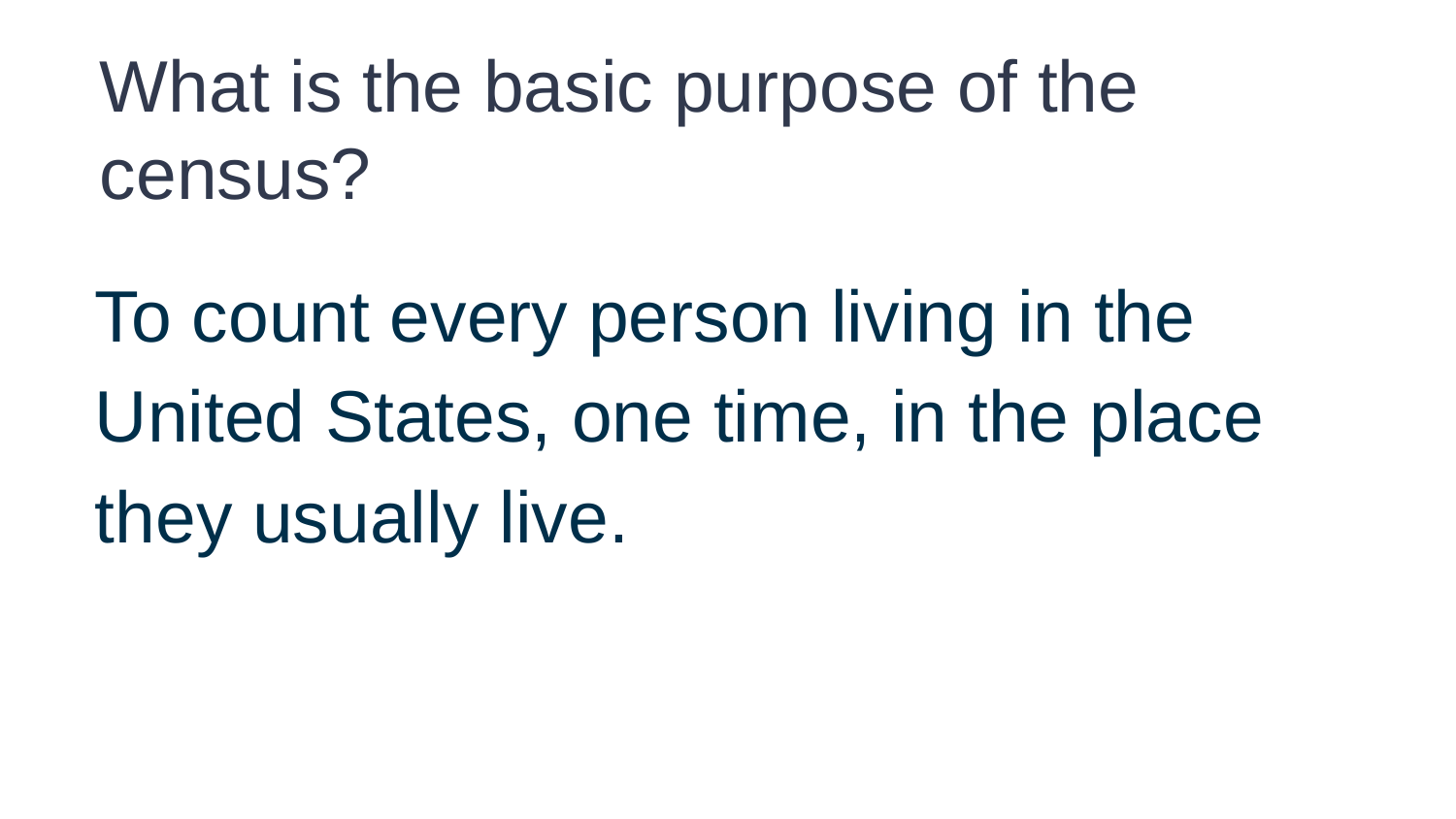

What is the basic purpose of the census?
To count every person living in the United States, one time, in the place they usually live.